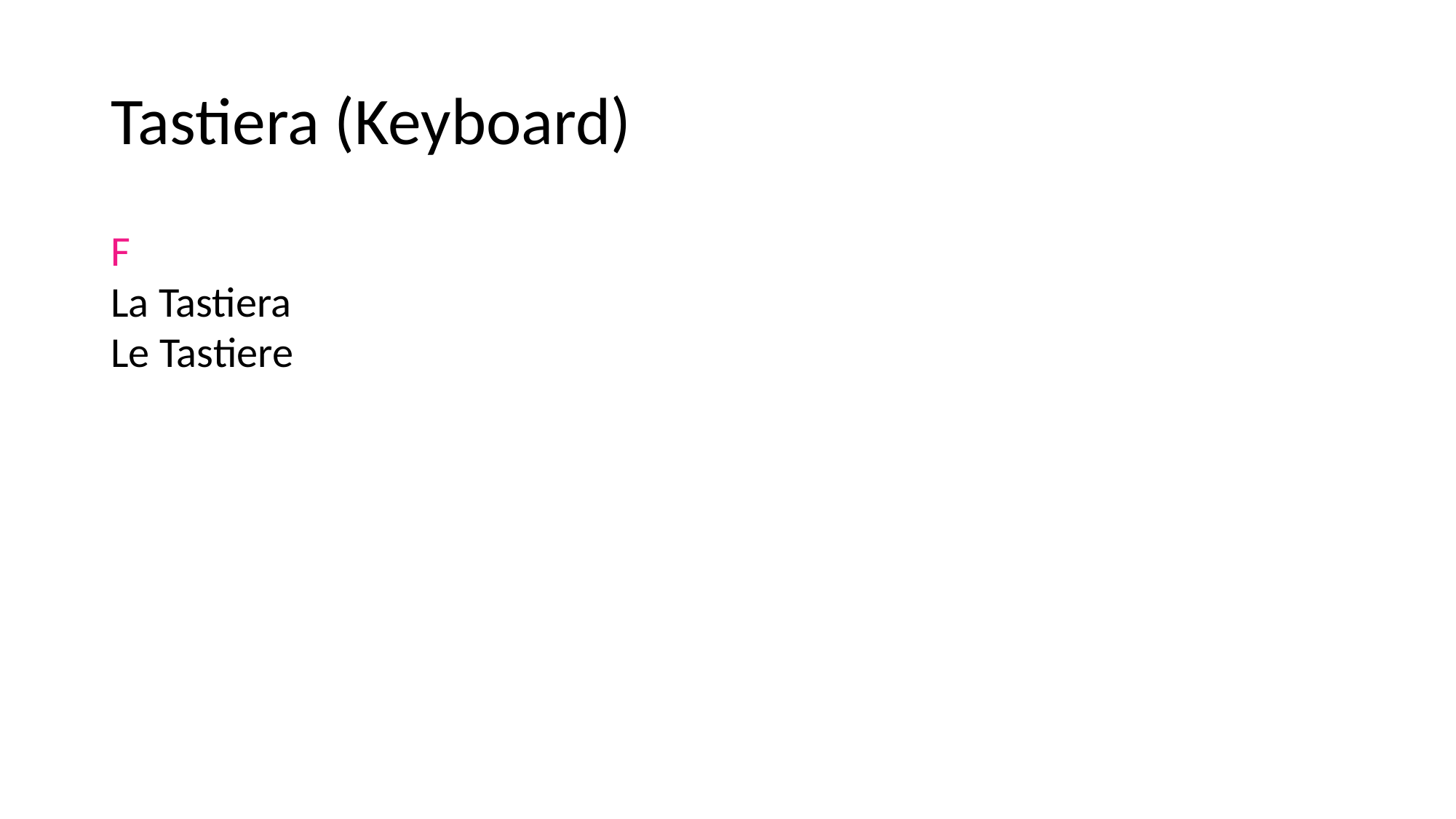

# Tastiera (Keyboard)
F
La Tastiera
Le Tastiere